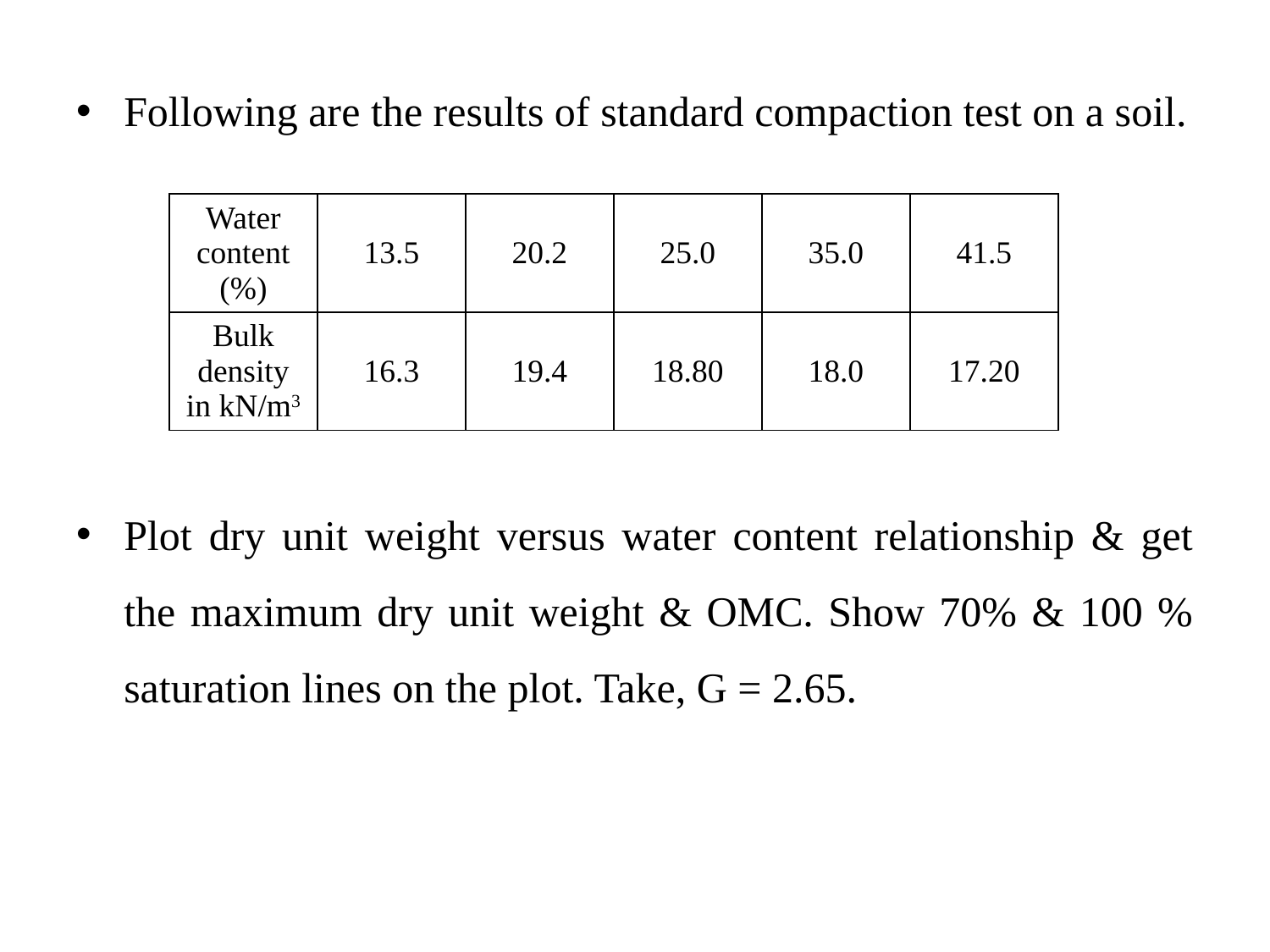

Following are the results of standard compaction test on a soil.

Plot dry unit weight versus water content relationship & get the maximum dry unit weight & OMC. Show 70% & 100 % saturation lines on the plot. Take, G = 2.65.
| Water content (%) | 13.5 | 20.2 | 25.0 | 35.0 | 41.5 |
| --- | --- | --- | --- | --- | --- |
| Bulk density in kN/m3 | 16.3 | 19.4 | 18.80 | 18.0 | 17.20 |